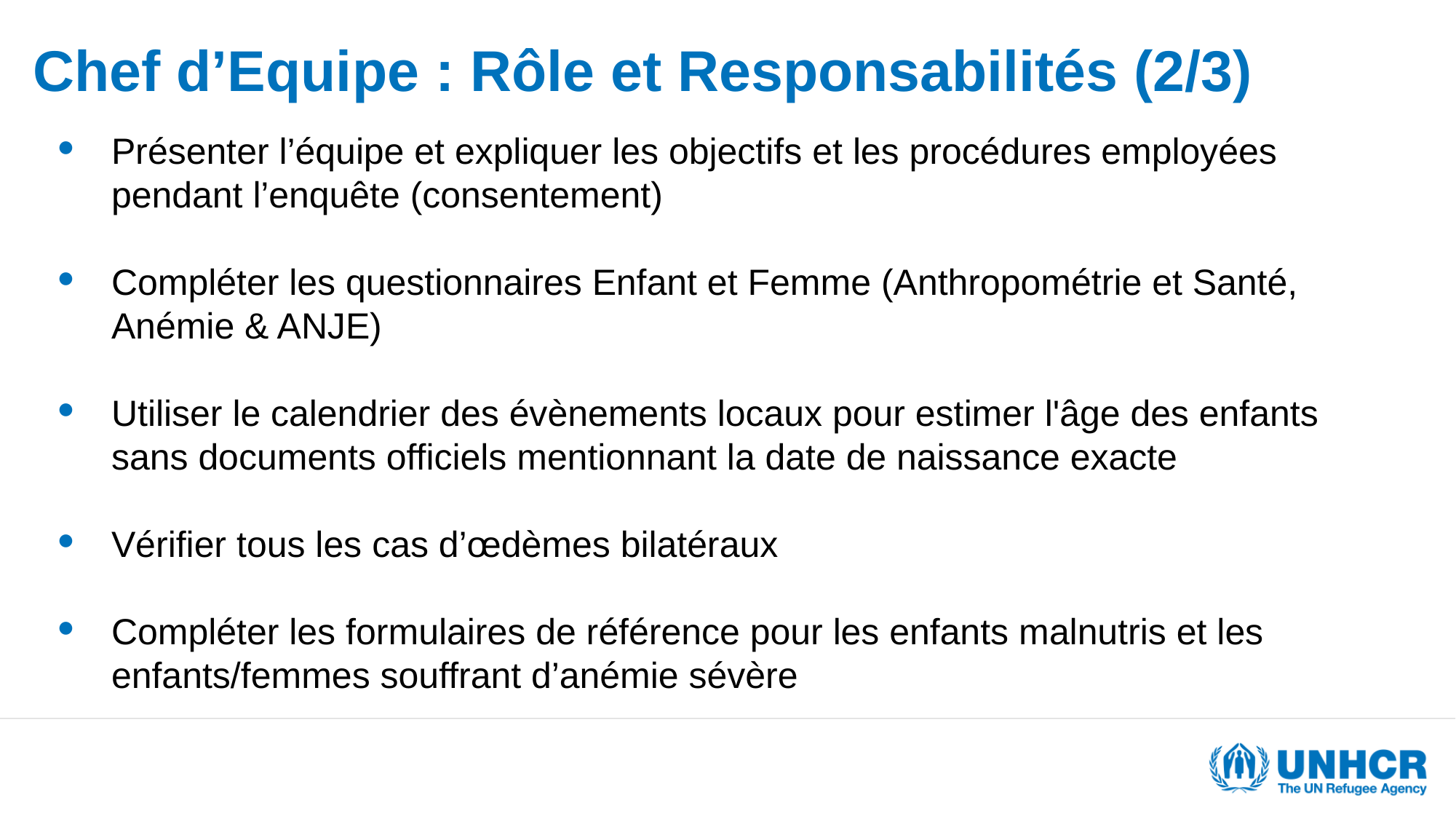

# Chef d’Equipe : Rôle et Responsabilités (2/3)
Présenter l’équipe et expliquer les objectifs et les procédures employées pendant l’enquête (consentement)

Compléter les questionnaires Enfant et Femme (Anthropométrie et Santé, Anémie & ANJE)

Utiliser le calendrier des évènements locaux pour estimer l'âge des enfants sans documents officiels mentionnant la date de naissance exacte

Vérifier tous les cas d’œdèmes bilatéraux

Compléter les formulaires de référence pour les enfants malnutris et les enfants/femmes souffrant d’anémie sévère